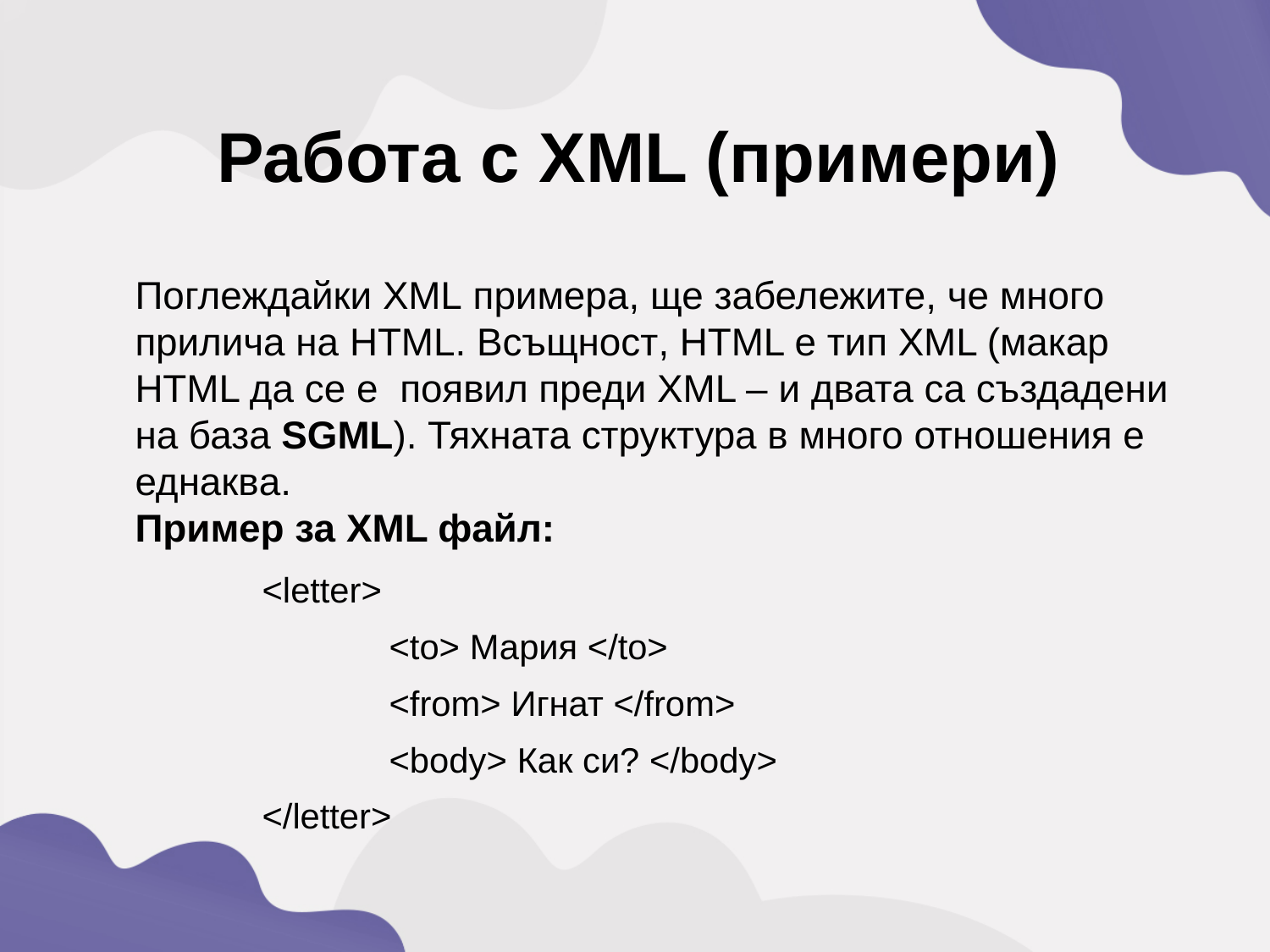

Работа с XML (примери)
	Поглеждайки XML примера, ще забележите, че много прилича на HTML. Всъщност, HTML е тип XML (макар HTML да се е  появил преди XML – и двата са създадени на база SGML). Тяхната структура в много отношения е еднаквa.
Пример за XML файл:
		<letter>
			<to> Мария </to>
			<from> Игнат </from>
			<body> Как си? </body>
		</letter>